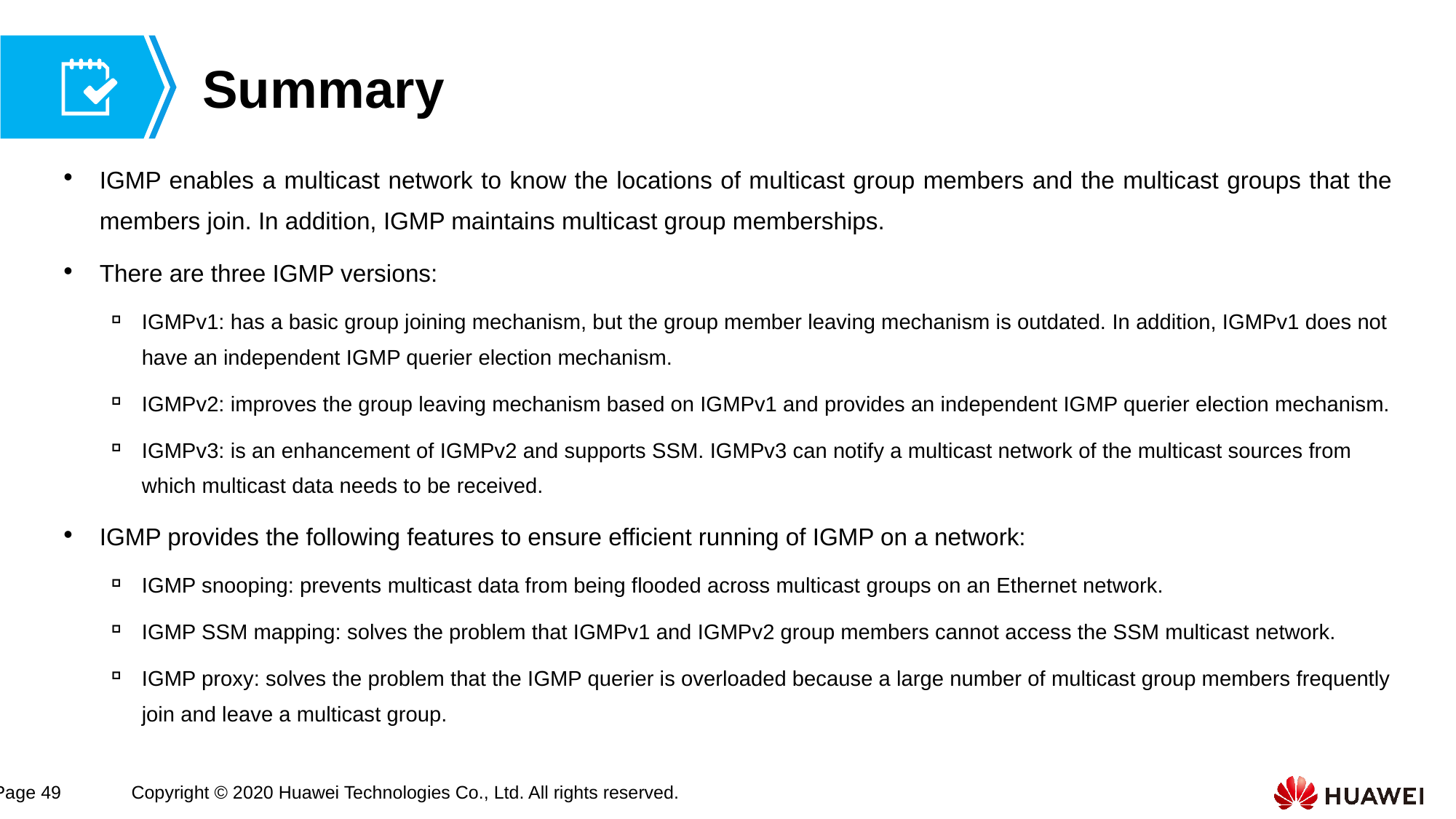

IGMP enables a multicast network to know the locations of multicast group members and the multicast groups that the members join. In addition, IGMP maintains multicast group memberships.
There are three IGMP versions:
IGMPv1: has a basic group joining mechanism, but the group member leaving mechanism is outdated. In addition, IGMPv1 does not have an independent IGMP querier election mechanism.
IGMPv2: improves the group leaving mechanism based on IGMPv1 and provides an independent IGMP querier election mechanism.
IGMPv3: is an enhancement of IGMPv2 and supports SSM. IGMPv3 can notify a multicast network of the multicast sources from which multicast data needs to be received.
IGMP provides the following features to ensure efficient running of IGMP on a network:
IGMP snooping: prevents multicast data from being flooded across multicast groups on an Ethernet network.
IGMP SSM mapping: solves the problem that IGMPv1 and IGMPv2 group members cannot access the SSM multicast network.
IGMP proxy: solves the problem that the IGMP querier is overloaded because a large number of multicast group members frequently join and leave a multicast group.